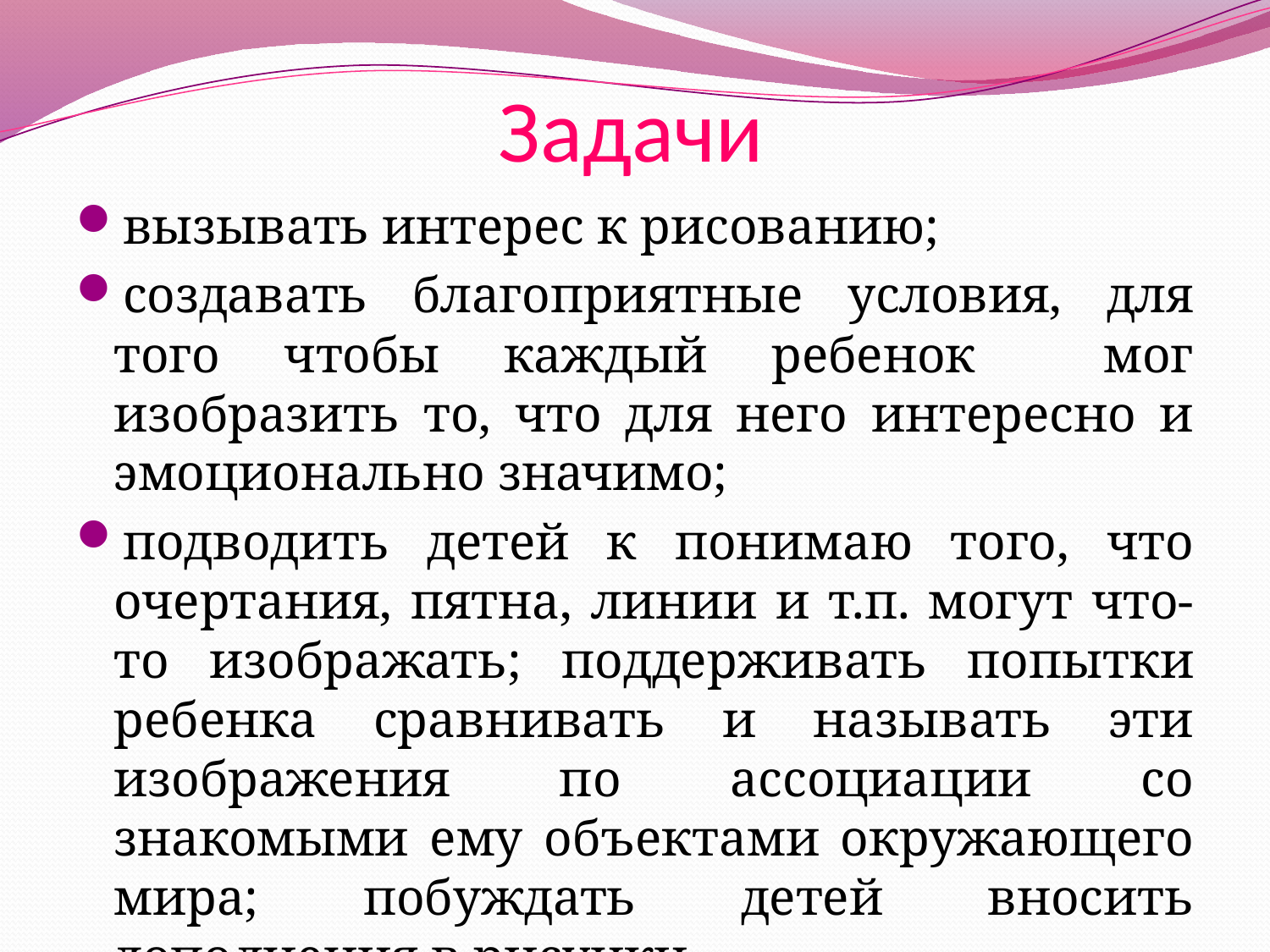

# Задачи
вызывать интерес к рисованию;
создавать благоприятные условия, для того чтобы каждый ребенок  мог изобразить то, что для него интересно и эмоционально значимо;
подводить детей к понимаю того, что очертания, пятна, линии и т.п. могут что-то изображать; поддерживать попытки ребенка сравнивать и называть эти изображения по ассоциации со знакомыми ему объектами окружающего мира; побуждать детей вносить дополнения в рисунки.